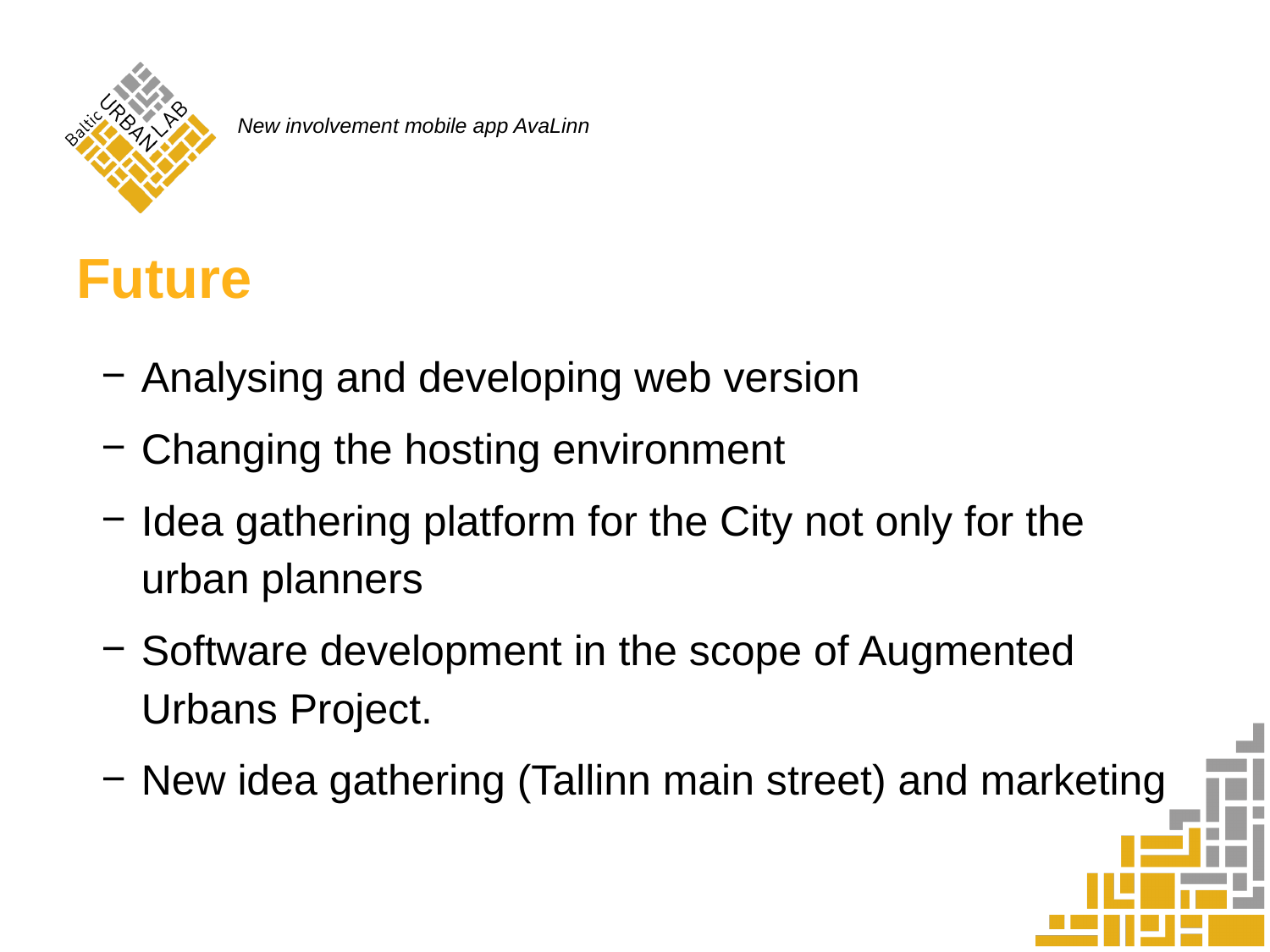

New involvement mobile app AvaLinn
# Future
Analysing and developing web version
Changing the hosting environment
Idea gathering platform for the City not only for the urban planners
Software development in the scope of Augmented Urbans Project.
New idea gathering (Tallinn main street) and marketing